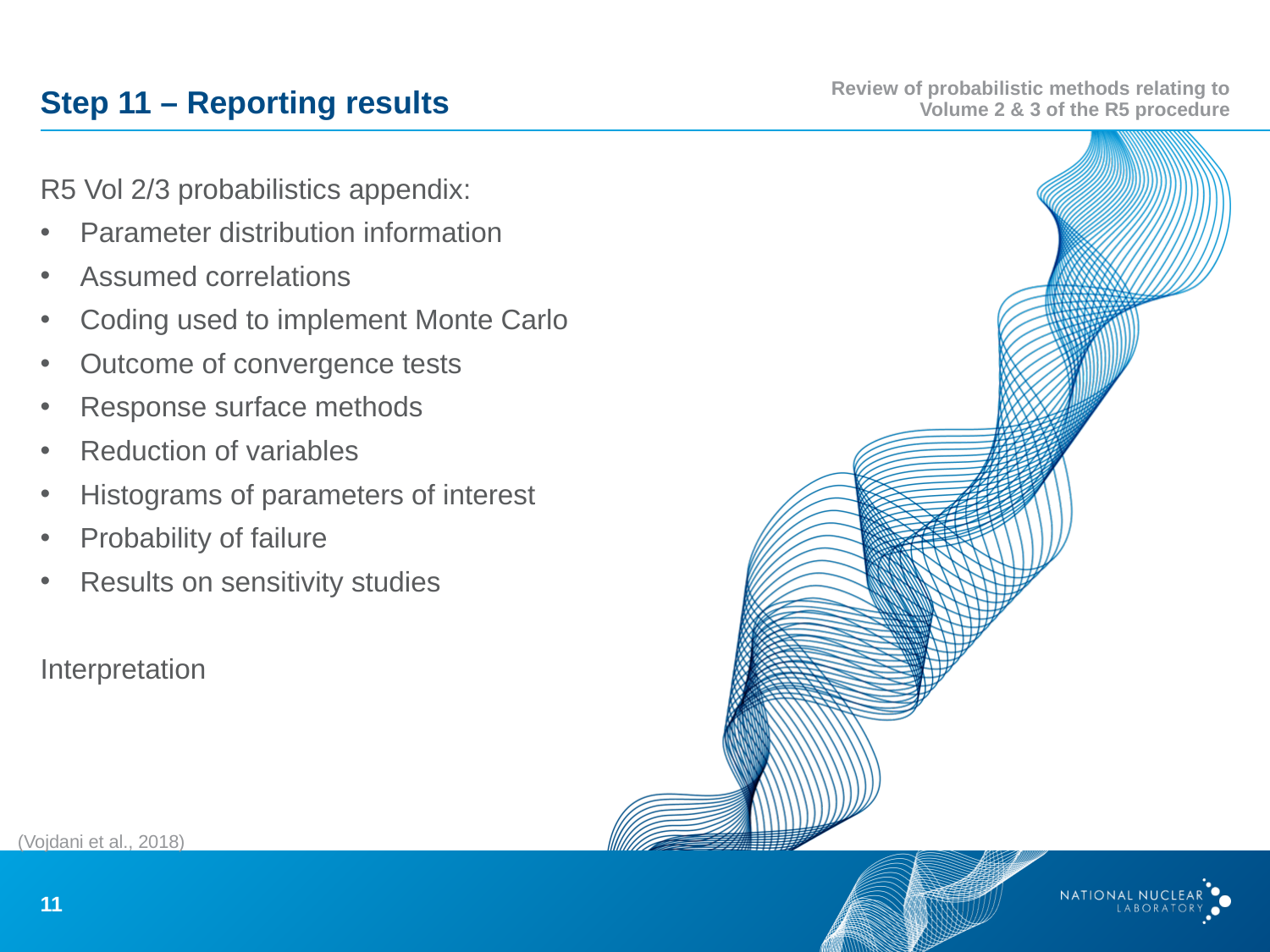

Step 11 – Reporting results
Review of probabilistic methods relating to Volume 2 & 3 of the R5 procedure
R5 Vol 2/3 probabilistics appendix:
Parameter distribution information
Assumed correlations
Coding used to implement Monte Carlo
Outcome of convergence tests
Response surface methods
Reduction of variables
Histograms of parameters of interest
Probability of failure
Results on sensitivity studies

Interpretation
(Vojdani et al., 2018)

11